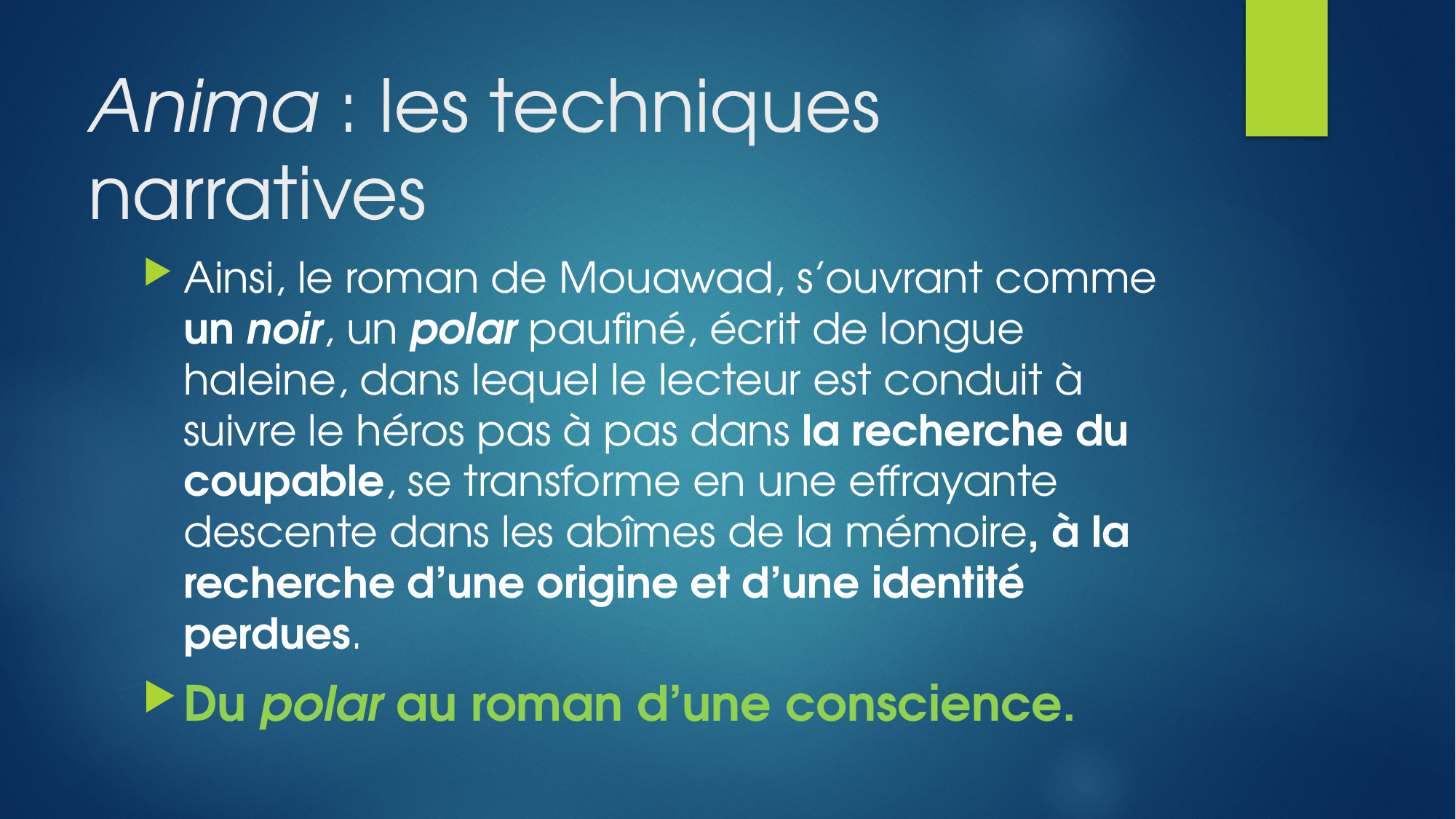

# Anima : les techniques narratives
Ainsi, le roman de Mouawad, s’ouvrant comme un noir, un polar paufiné, écrit de longue haleine, dans lequel le lecteur est conduit à suivre le héros pas à pas dans la recherche du coupable, se transforme en une effrayante descente dans les abîmes de la mémoire, à la recherche d’une origine et d’une identité perdues.
Du polar au roman d’une conscience.